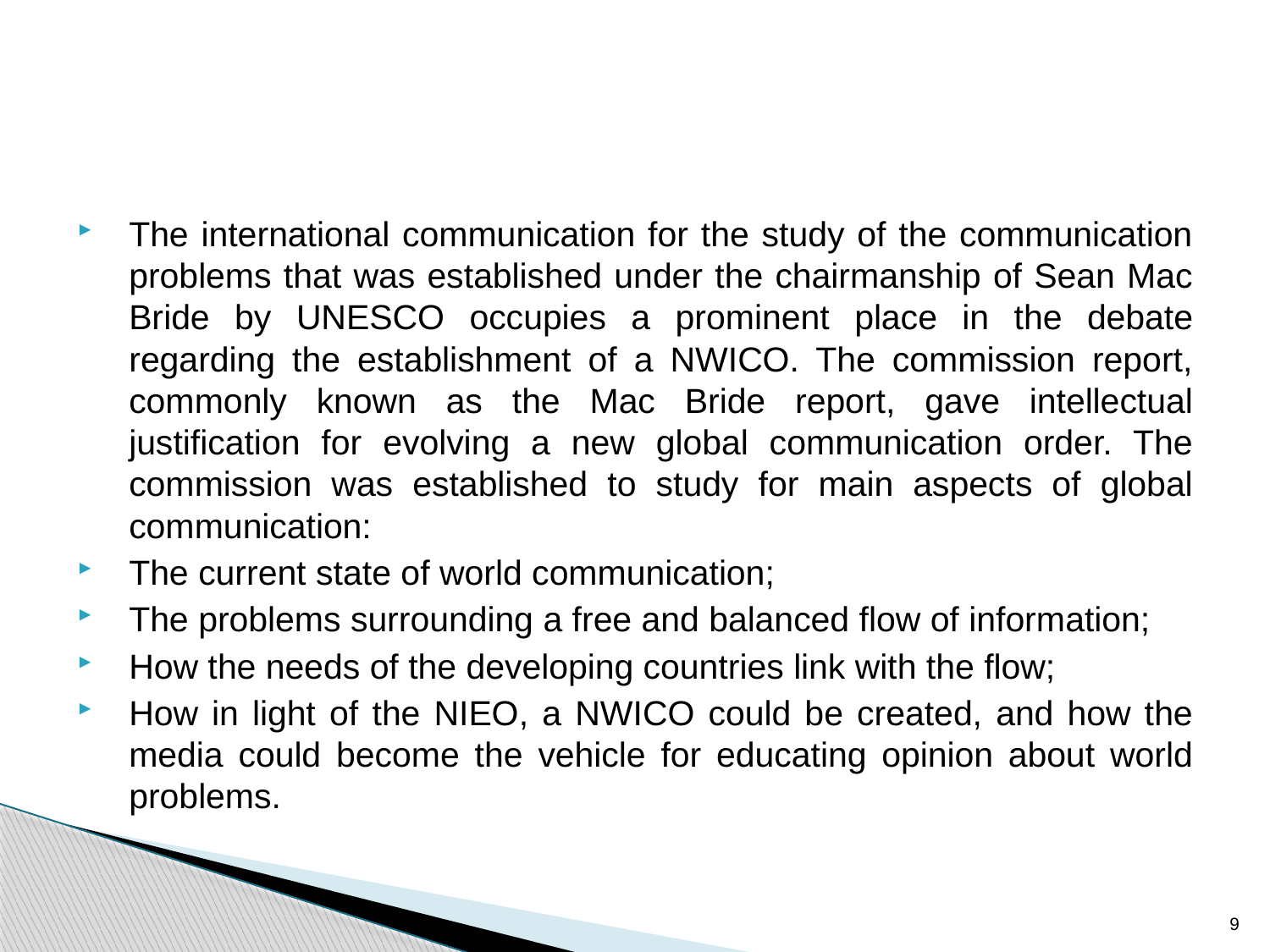

#
The international communication for the study of the communication problems that was established under the chairmanship of Sean Mac Bride by UNESCO occupies a prominent place in the debate regarding the establishment of a NWICO. The commission report, commonly known as the Mac Bride report, gave intellectual justification for evolving a new global communication order. The commission was established to study for main aspects of global communication:
The current state of world communication;
The problems surrounding a free and balanced flow of information;
How the needs of the developing countries link with the flow;
How in light of the NIEO, a NWICO could be created, and how the media could become the vehicle for educating opinion about world problems.

9